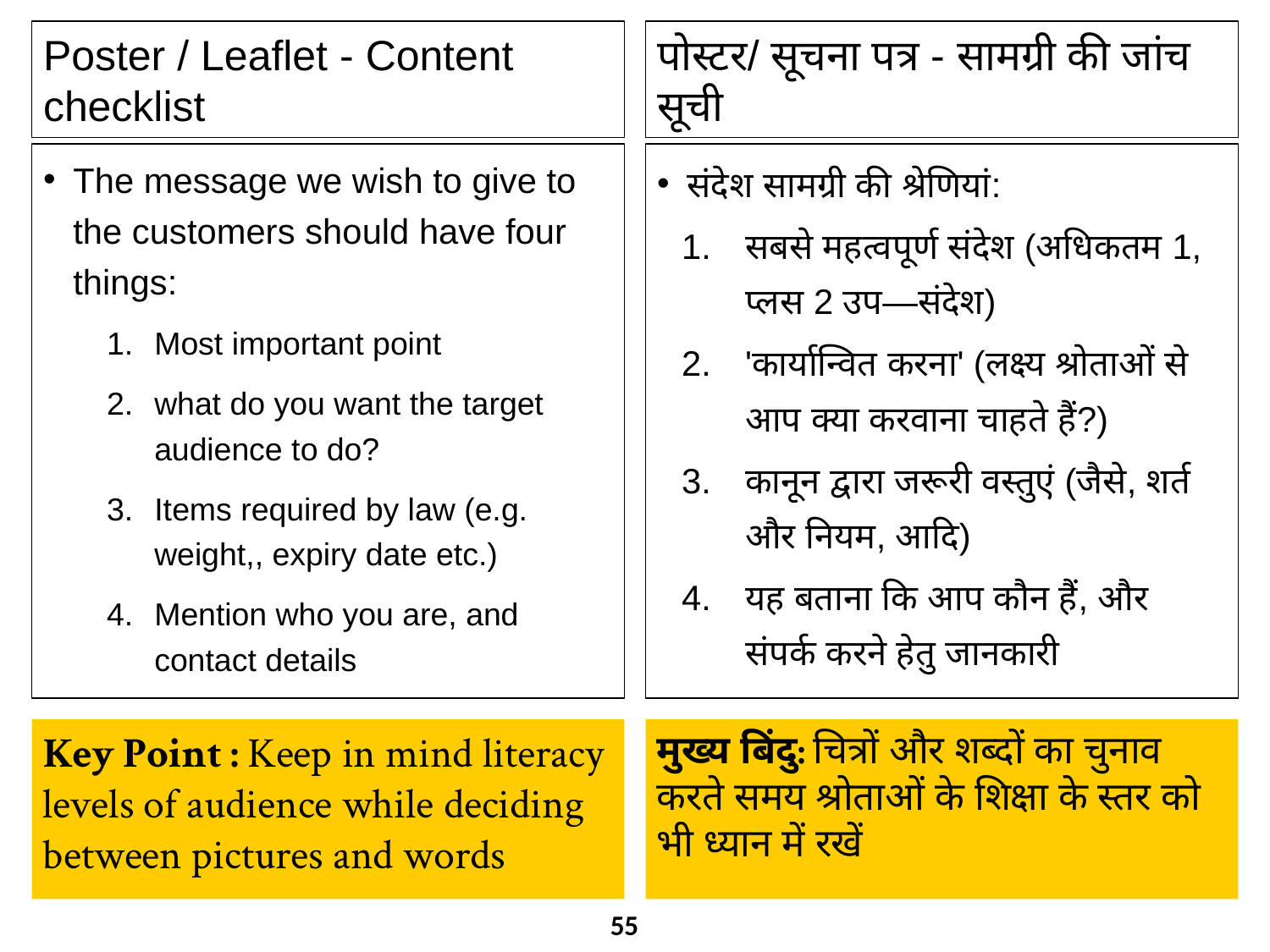

Poster / Leaflet - Content checklist
पोस्टर/ सूचना पत्र - सामग्री की जांच सूची
The message we wish to give to the customers should have four things:
Most important point
what do you want the target audience to do?
Items required by law (e.g. weight,, expiry date etc.)
Mention who you are, and contact details
संदेश सामग्री की श्रेणियां:
सबसे महत्वपूर्ण संदेश (अधिकतम 1, प्लस 2 उप—संदेश)
'कार्यान्वित करना' (लक्ष्य श्रोताओं से आप क्या करवाना चाहते हैं?)
कानून द्वारा जरूरी वस्तुएं (जैसे, शर्त और नियम, आदि)
यह बताना कि आप कौन हैं, और संपर्क करने हेतु जानकारी
Key Point : Keep in mind literacy levels of audience while deciding between pictures and words
मुख्य बिंदु: चित्रों और शब्दों का चुनाव करते समय श्रोताओं के शिक्षा के स्तर को भी ध्यान में रखें
55